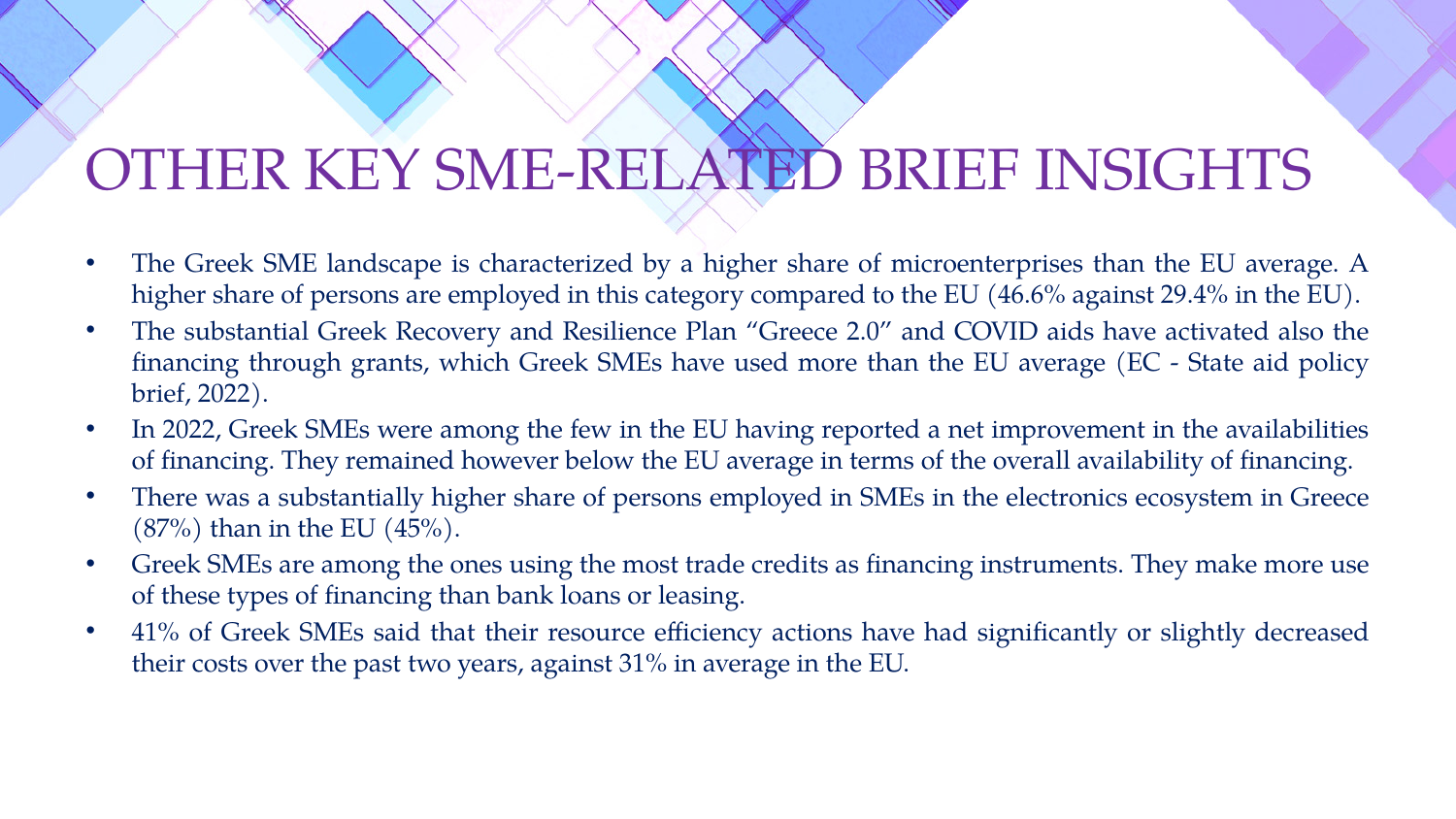

# OTHER KEY SME-RELATED BRIEF INSIGHTS
The Greek SME landscape is characterized by a higher share of microenterprises than the EU average. A higher share of persons are employed in this category compared to the EU (46.6% against 29.4% in the EU).
The substantial Greek Recovery and Resilience Plan “Greece 2.0” and COVID aids have activated also the financing through grants, which Greek SMEs have used more than the EU average (EC - State aid policy brief, 2022).
In 2022, Greek SMEs were among the few in the EU having reported a net improvement in the availabilities of financing. They remained however below the EU average in terms of the overall availability of financing.
There was a substantially higher share of persons employed in SMEs in the electronics ecosystem in Greece (87%) than in the EU (45%).
Greek SMEs are among the ones using the most trade credits as financing instruments. They make more use of these types of financing than bank loans or leasing.
41% of Greek SMEs said that their resource efficiency actions have had significantly or slightly decreased their costs over the past two years, against 31% in average in the EU.